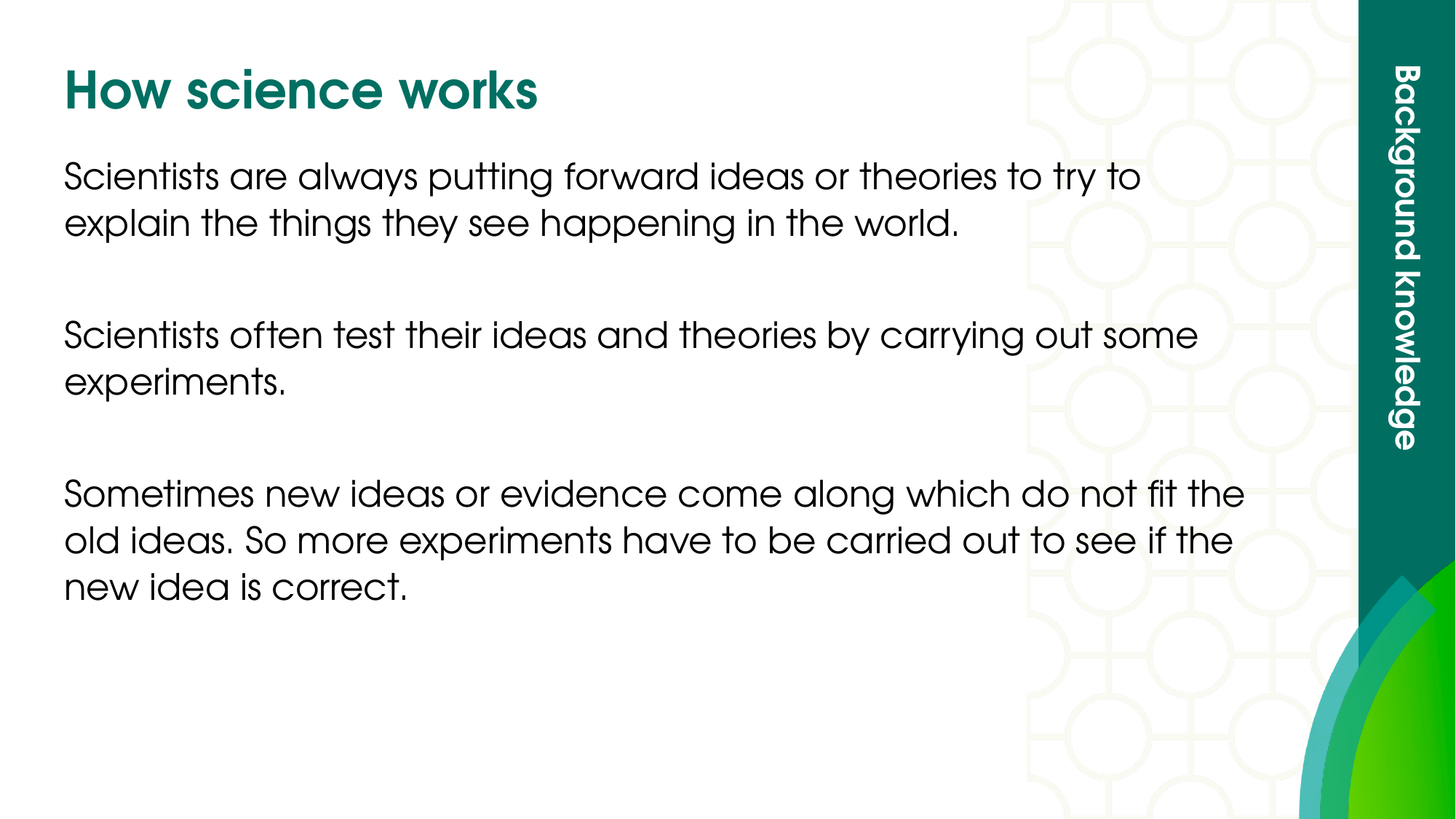

# How science works
Scientists are always putting forward ideas or theories to try to explain the things they see happening in the world.

Scientists often test their ideas and theories by carrying out some experiments.

Sometimes new ideas or evidence come along which do not fit the old ideas. So more experiments have to be carried out to see if the new idea is correct.
Background knowledge